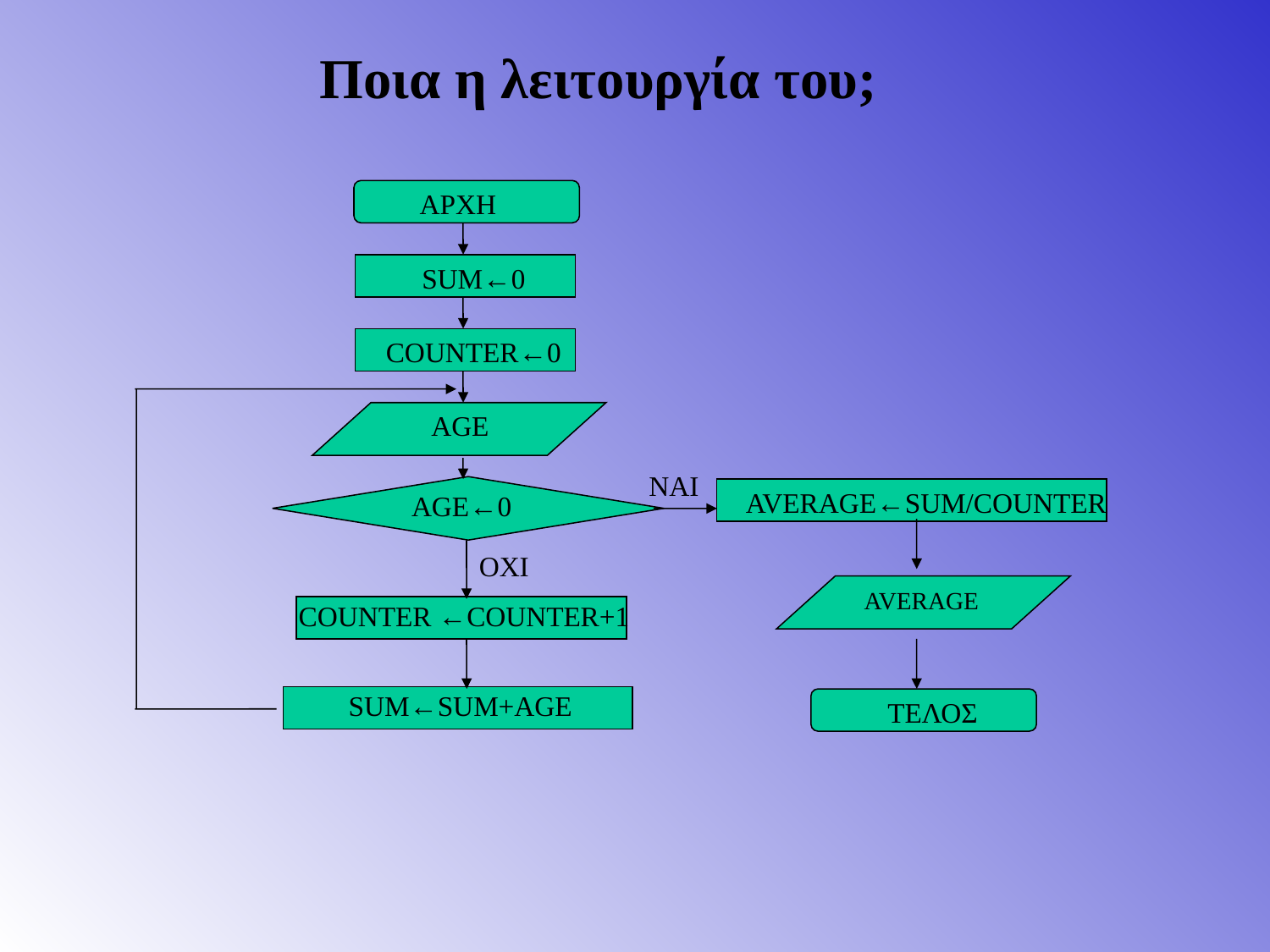

# Ποια η λειτουργία του;

ΑΡΧΗ

SUM←0

COUNTER←0

AGE

ΝΑΙ

AVERAGE←SUM/COUNTER
AGE←0

ΟΧΙ

AVERAGE
COUNTER ←COUNTER+1

SUM←SUM+AGE

ΤΕΛΟΣ